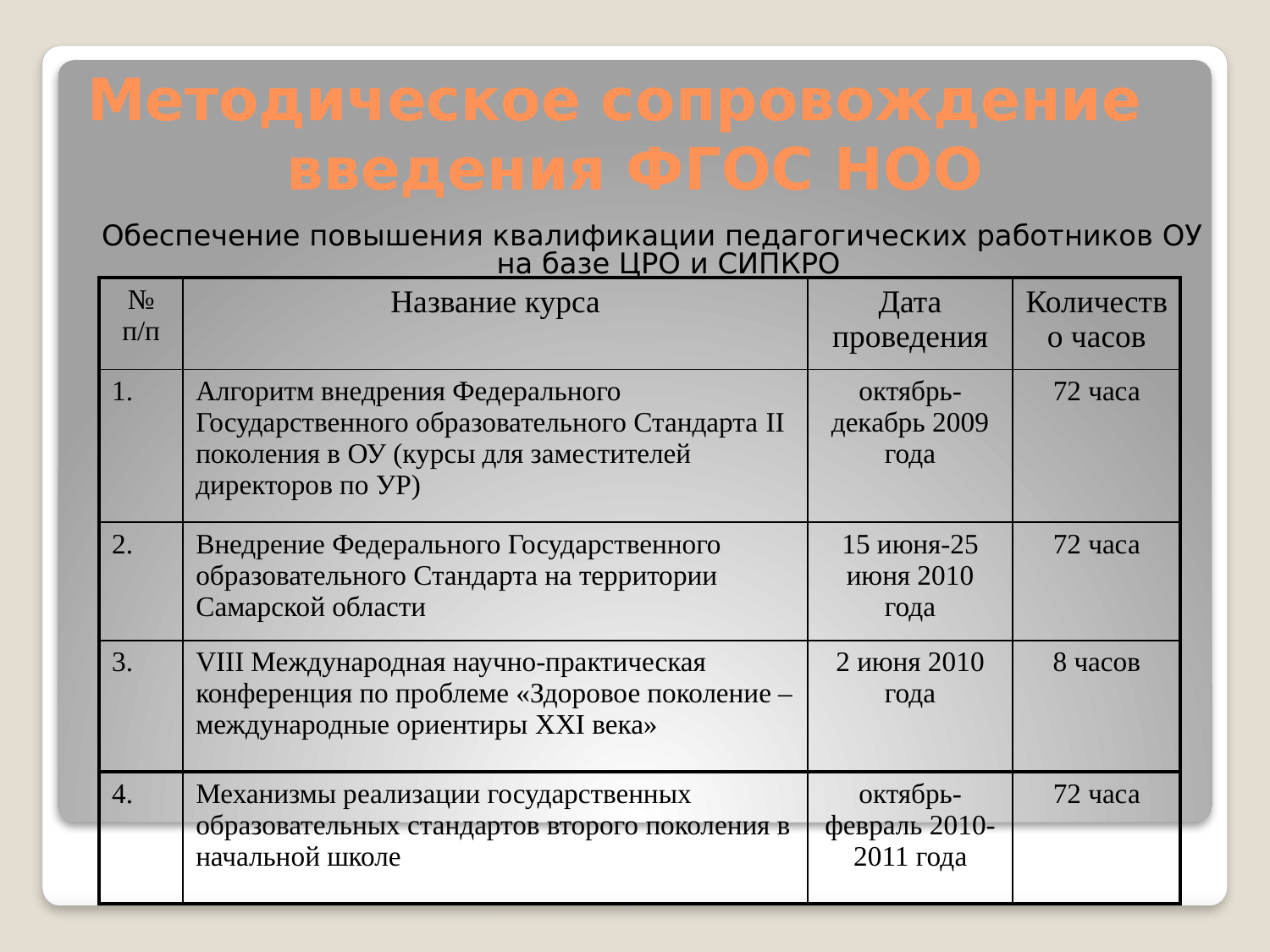

# Методическое сопровождение   введения ФГОС НОО
Обеспечение повышения квалификации педагогических работников ОУ на базе ЦРО и СИПКРО
| № п/п | Название курса | Дата проведения | Количество часов |
| --- | --- | --- | --- |
| 1. | Алгоритм внедрения Федерального Государственного образовательного Стандарта II поколения в ОУ (курсы для заместителей директоров по УР) | октябрь-декабрь 2009 года | 72 часа |
| 2. | Внедрение Федерального Государственного образовательного Стандарта на территории Самарской области | 15 июня-25 июня 2010 года | 72 часа |
| 3. | VIII Международная научно-практическая конференция по проблеме «Здоровое поколение – международные ориентиры XXI века» | 2 июня 2010 года | 8 часов |
| 4. | Механизмы реализации государственных образовательных стандартов второго поколения в начальной школе | октябрь-февраль 2010-2011 года | 72 часа |